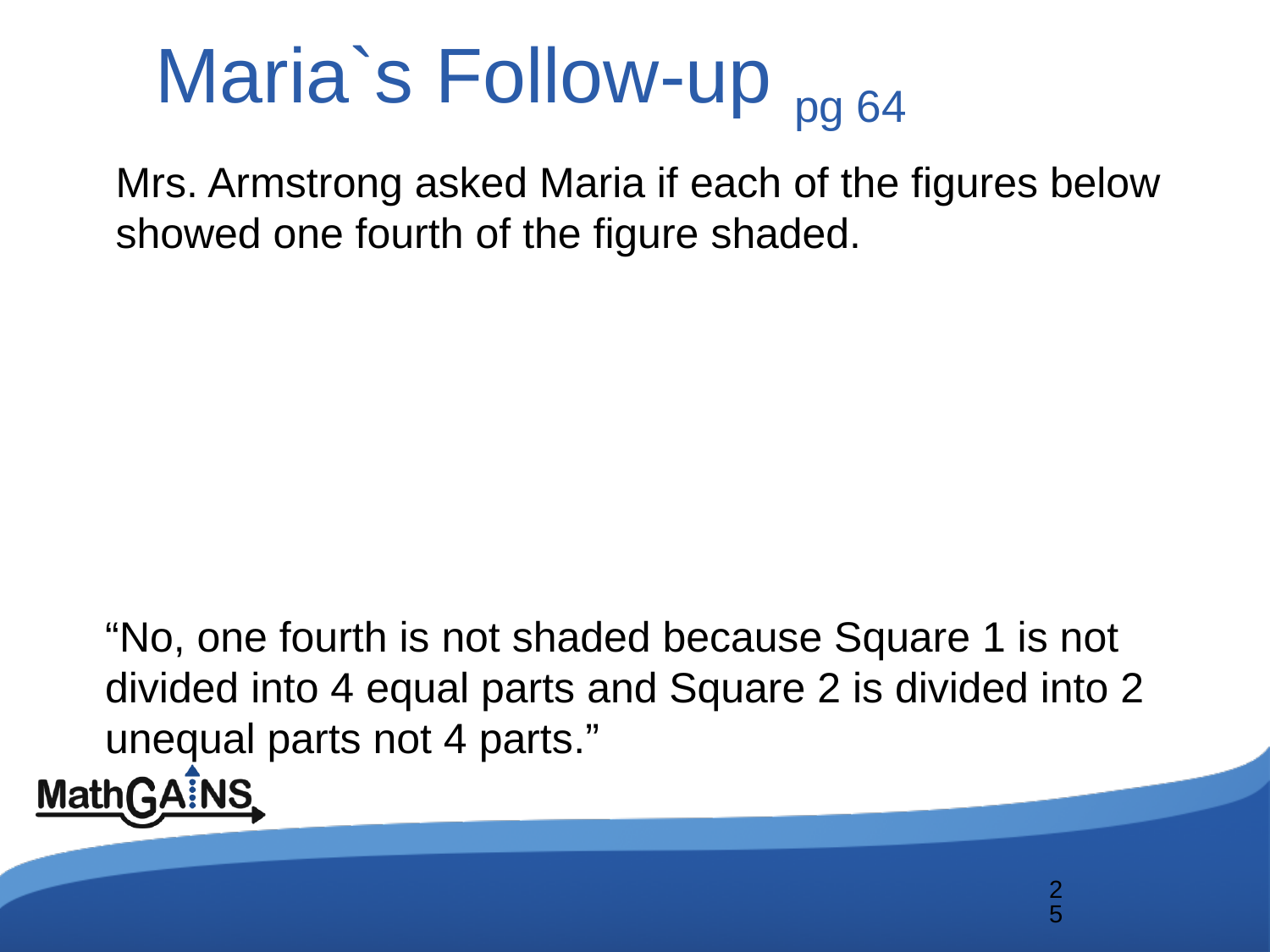

# Maria`s Follow-up pg 64
Mrs. Armstrong asked Maria if each of the figures below showed one fourth of the figure shaded.
“No, one fourth is not shaded because Square 1 is not divided into 4 equal parts and Square 2 is divided into 2 unequal parts not 4 parts.”
25